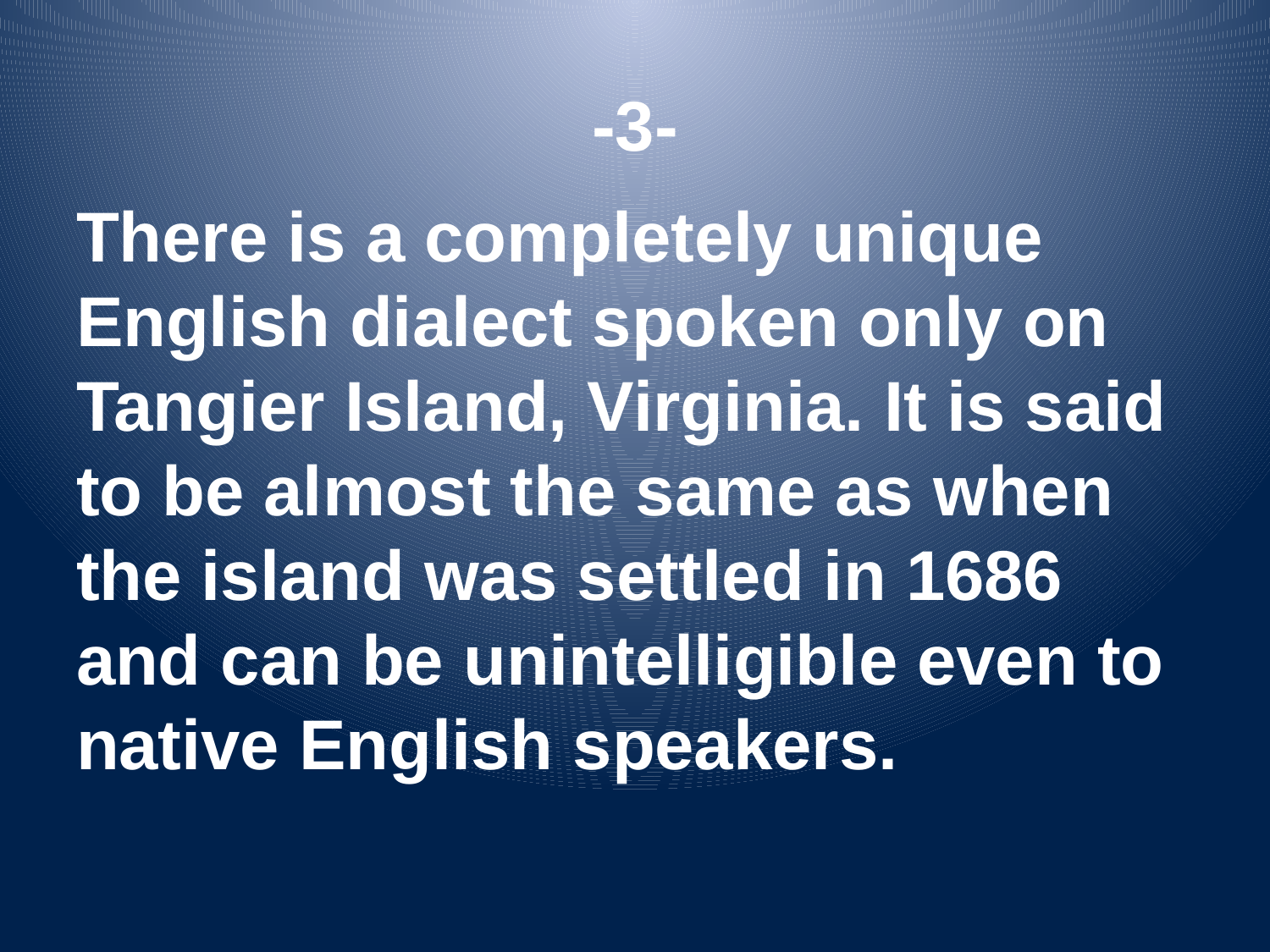

-3-

There is a completely unique English dialect spoken only on Tangier Island, Virginia. It is said to be almost the same as when the island was settled in 1686 and can be unintelligible even to native English speakers.